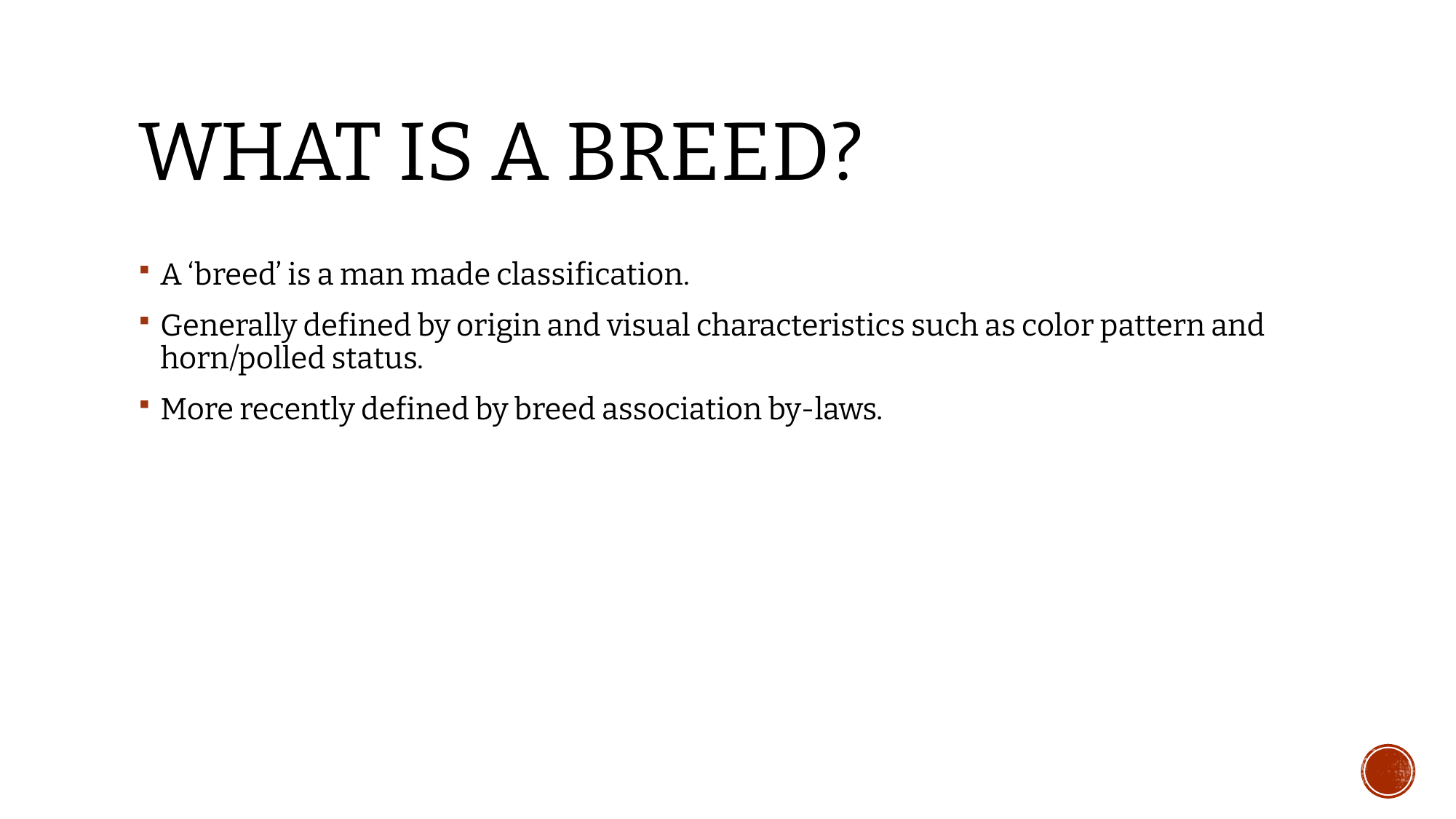

# What is a Breed?
A ‘breed’ is a man made classification.
Generally defined by origin and visual characteristics such as color pattern and horn/polled status.
More recently defined by breed association by-laws.